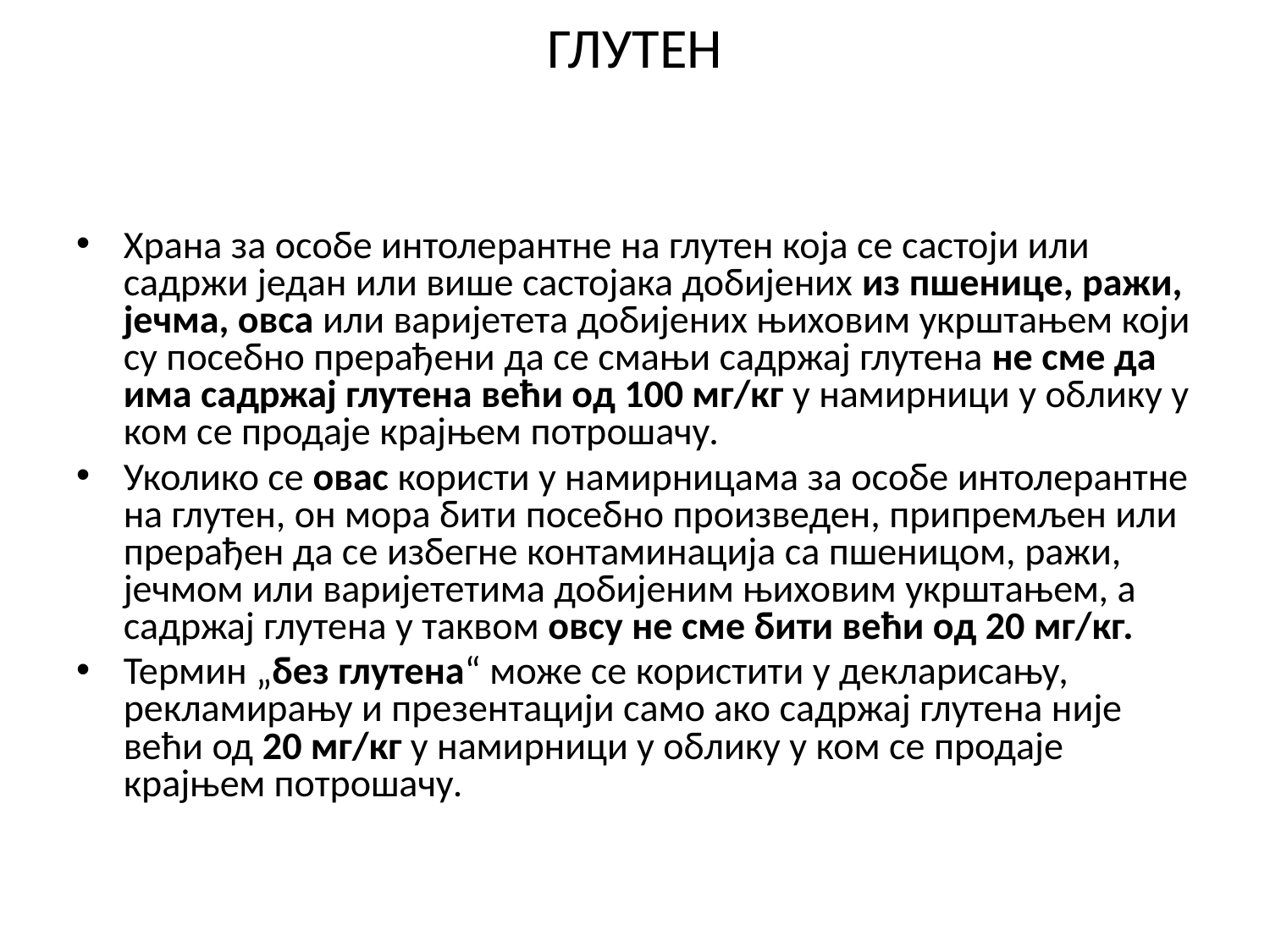

# ГЛУТЕН
Храна за особе интолерантне на глутен која се састоји или садржи један или више састојака добијених из пшенице, ражи, јечма, овса или варијетета добијених њиховим укрштањем који су посебно прерађени да се смањи садржај глутена не сме да има садржај глутена већи од 100 мг/кг у намирници у облику у ком се продаје крајњем потрошачу.
Уколико се овас користи у намирницама за особе интолерантне на глутен, он мора бити посебно произведен, припремљен или прерађен да се избегне контаминација са пшеницом, ражи, јечмом или варијететима добијеним њиховим укрштањем, а садржај глутена у таквом овсу не сме бити већи од 20 мг/кг.
Термин „без глутена“ може се користити у декларисању, рекламирању и презентацији само ако садржај глутена није већи од 20 мг/кг у намирници у облику у ком се продаје крајњем потрошачу.